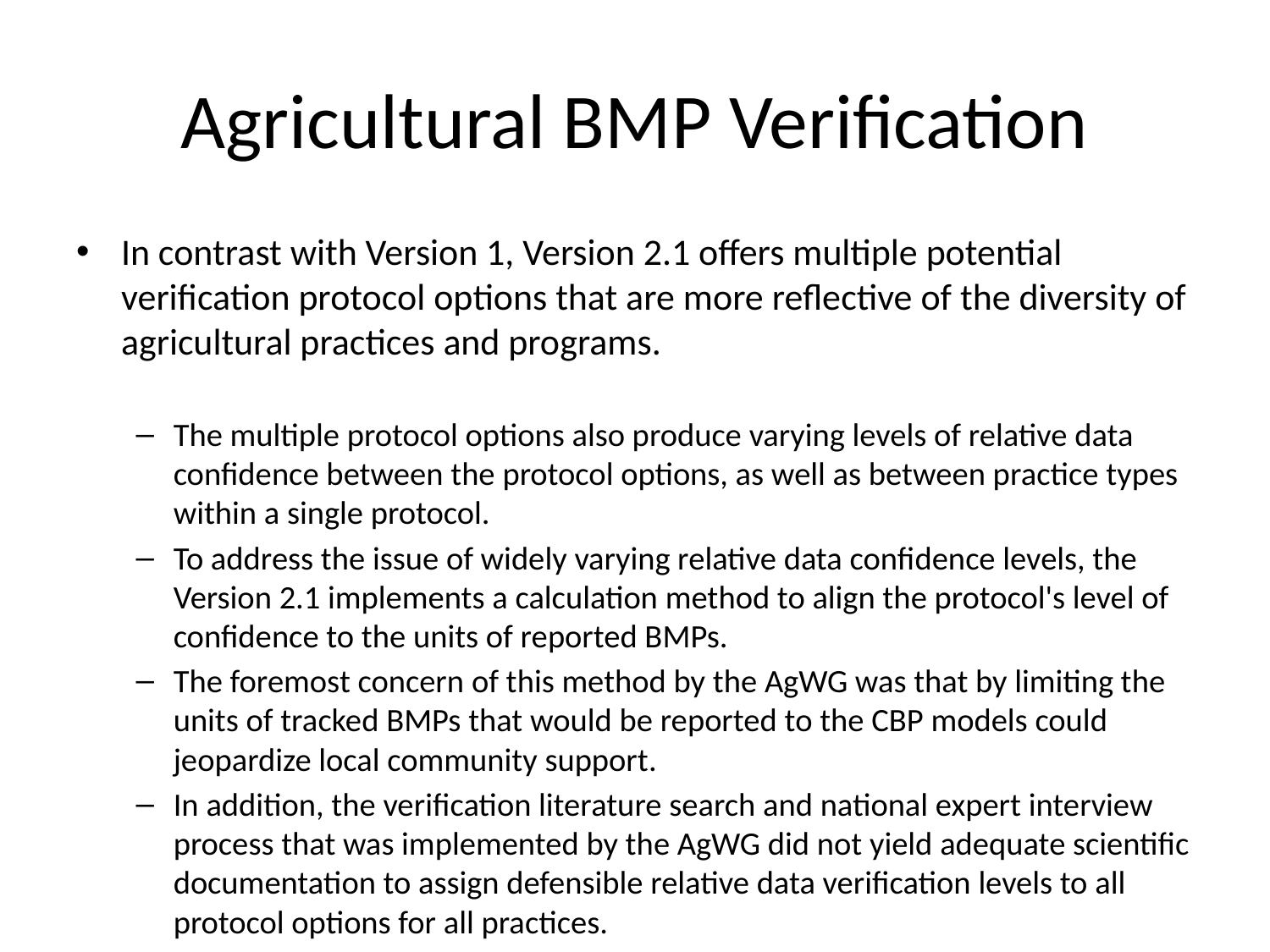

# Agricultural BMP Verification
In contrast with Version 1, Version 2.1 offers multiple potential verification protocol options that are more reflective of the diversity of agricultural practices and programs.
The multiple protocol options also produce varying levels of relative data confidence between the protocol options, as well as between practice types within a single protocol.
To address the issue of widely varying relative data confidence levels, the Version 2.1 implements a calculation method to align the protocol's level of confidence to the units of reported BMPs.
The foremost concern of this method by the AgWG was that by limiting the units of tracked BMPs that would be reported to the CBP models could jeopardize local community support.
In addition, the verification literature search and national expert interview process that was implemented by the AgWG did not yield adequate scientific documentation to assign defensible relative data verification levels to all protocol options for all practices.